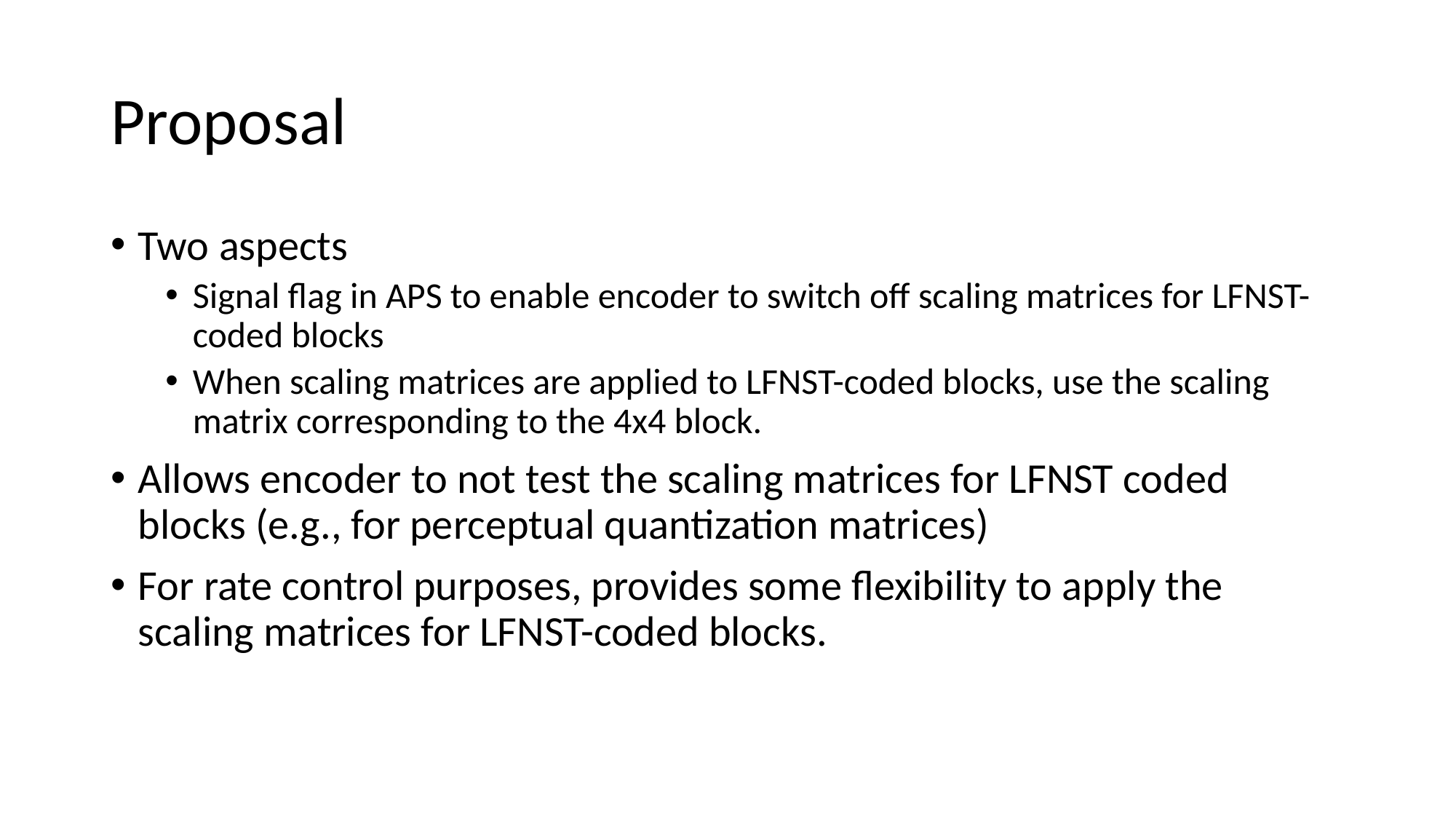

# Proposal
Two aspects
Signal flag in APS to enable encoder to switch off scaling matrices for LFNST-coded blocks
When scaling matrices are applied to LFNST-coded blocks, use the scaling matrix corresponding to the 4x4 block.
Allows encoder to not test the scaling matrices for LFNST coded blocks (e.g., for perceptual quantization matrices)
For rate control purposes, provides some flexibility to apply the scaling matrices for LFNST-coded blocks.